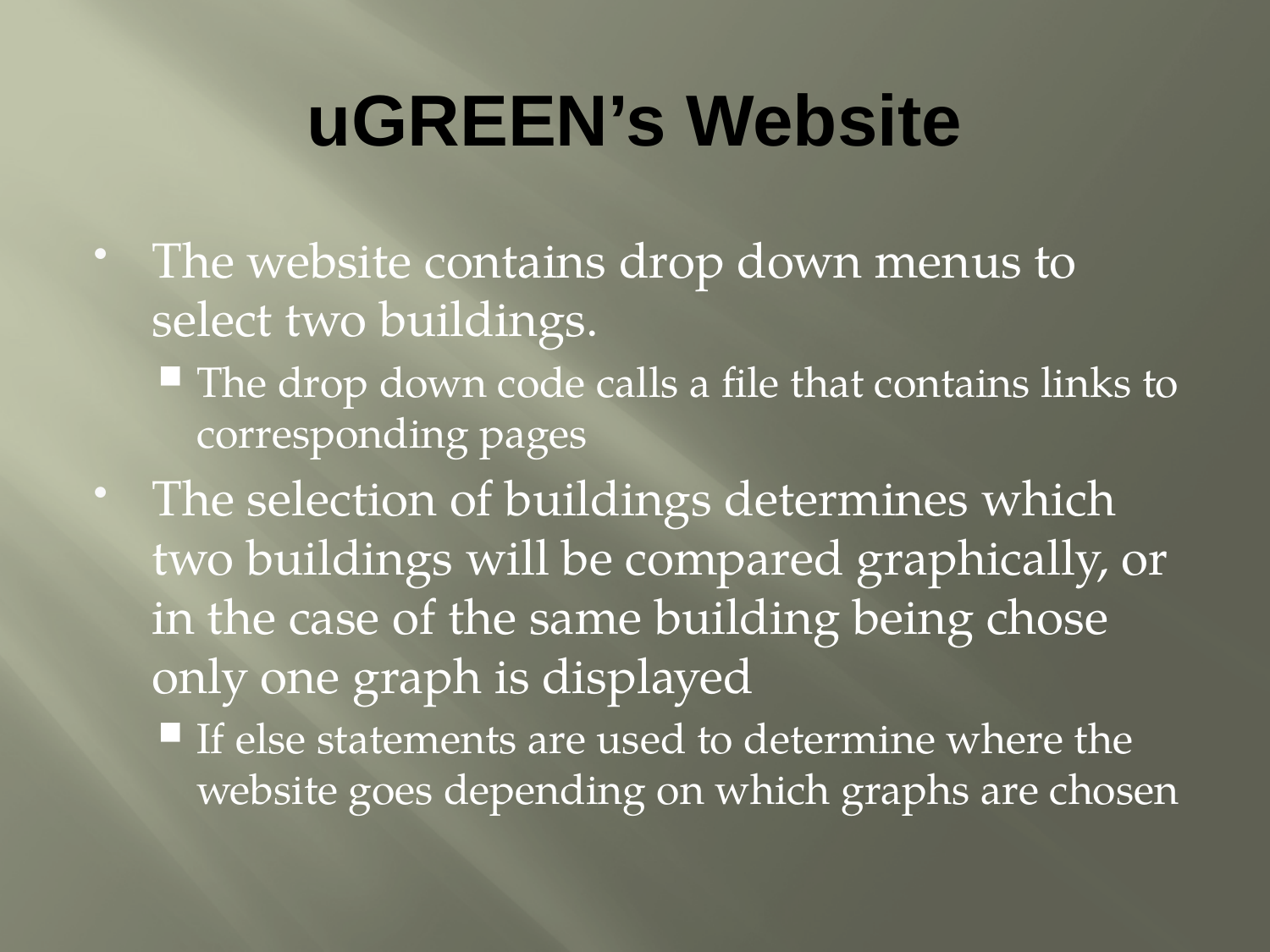

# uGREEN’s Website
The website contains drop down menus to select two buildings.
The drop down code calls a file that contains links to corresponding pages
The selection of buildings determines which two buildings will be compared graphically, or in the case of the same building being chose only one graph is displayed
If else statements are used to determine where the website goes depending on which graphs are chosen